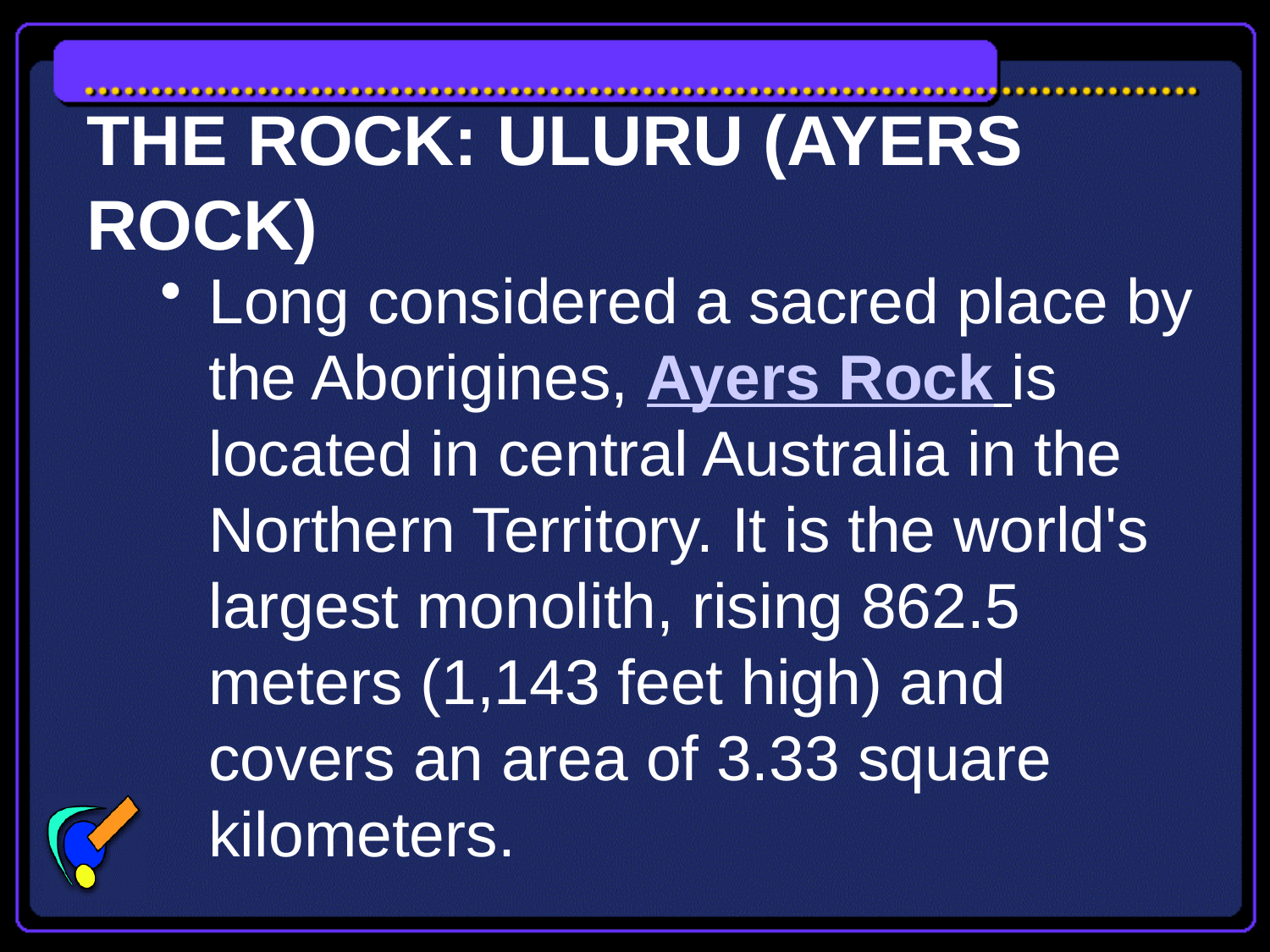

# THE ROCK: ULURU (AYERS ROCK)
Long considered a sacred place by the Aborigines, Ayers Rock is located in central Australia in the Northern Territory. It is the world's largest monolith, rising 862.5 meters (1,143 feet high) and covers an area of 3.33 square kilometers.